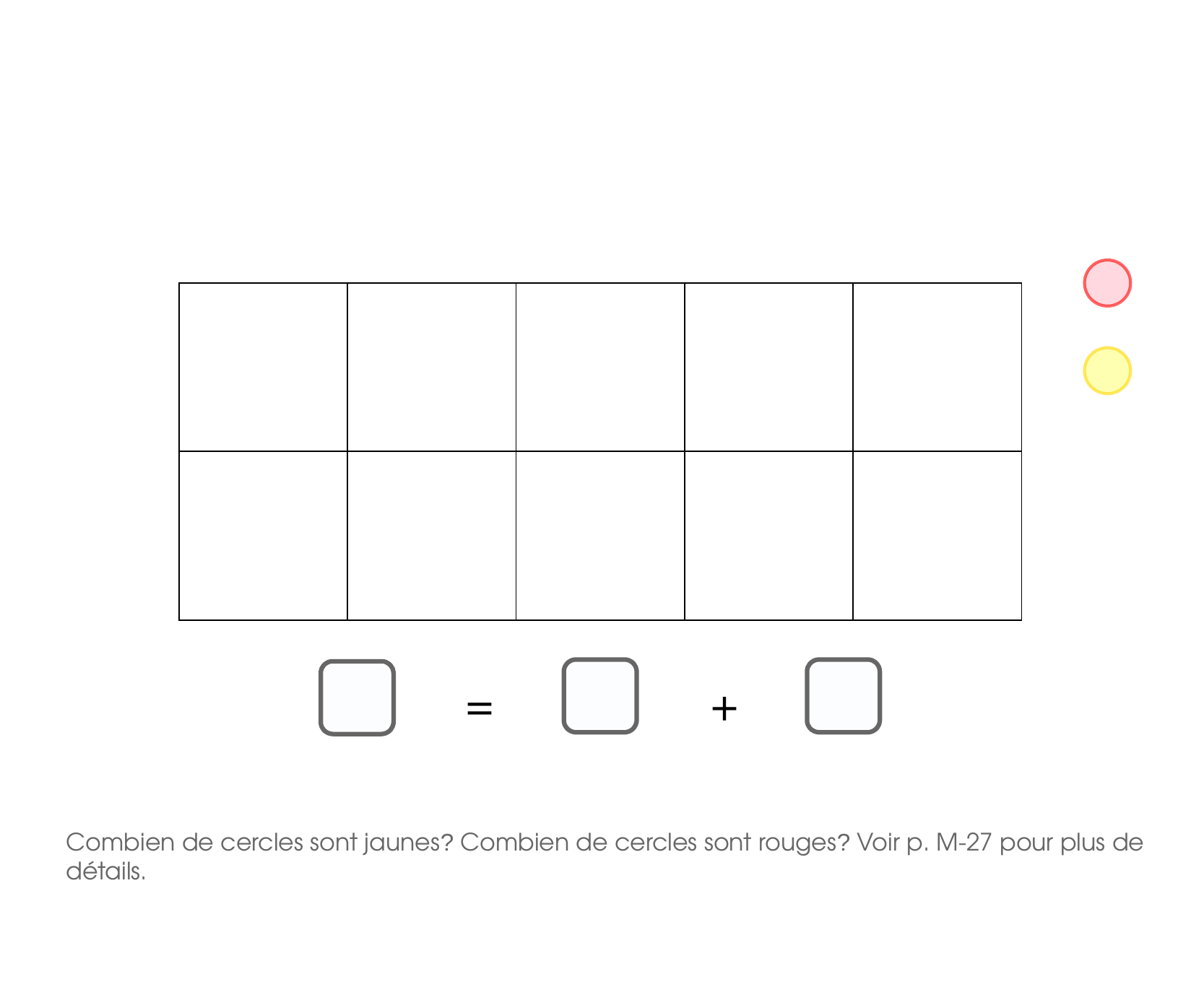

|  |  |  |  |  |
| --- | --- | --- | --- | --- |
|  |  |  |  |  |

=
+
Combien de cercles sont jaunes? Combien de cercles sont rouges? Voir p. M-27 pour plus de détails.